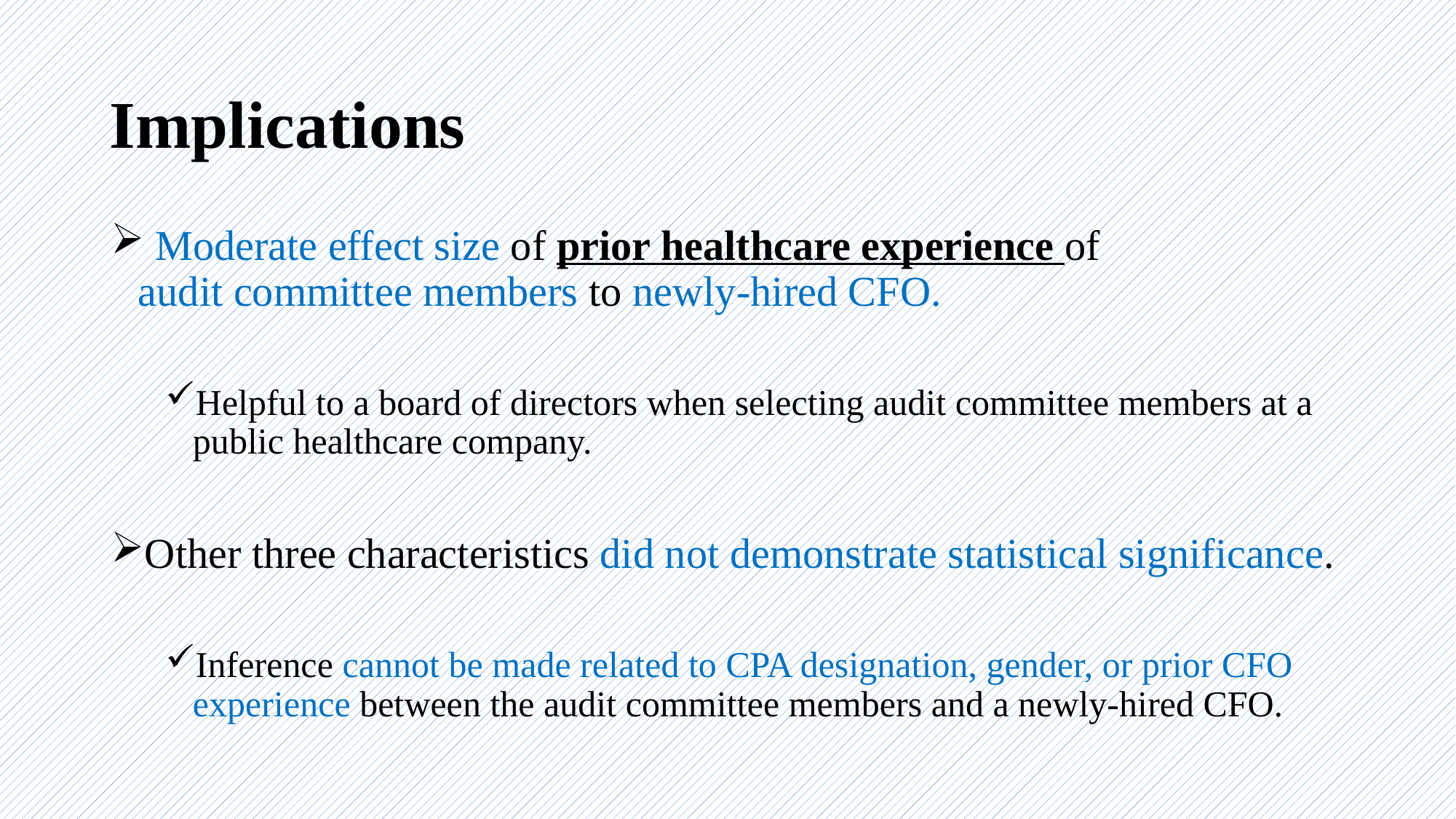

# Implications
 Moderate effect size of prior healthcare experience of                audit committee members to newly-hired CFO.

Helpful to a board of directors when selecting audit committee members at a public healthcare company.

Other three characteristics did not demonstrate statistical significance.

Inference cannot be made related to CPA designation, gender, or prior CFO experience between the audit committee members and a newly-hired CFO.